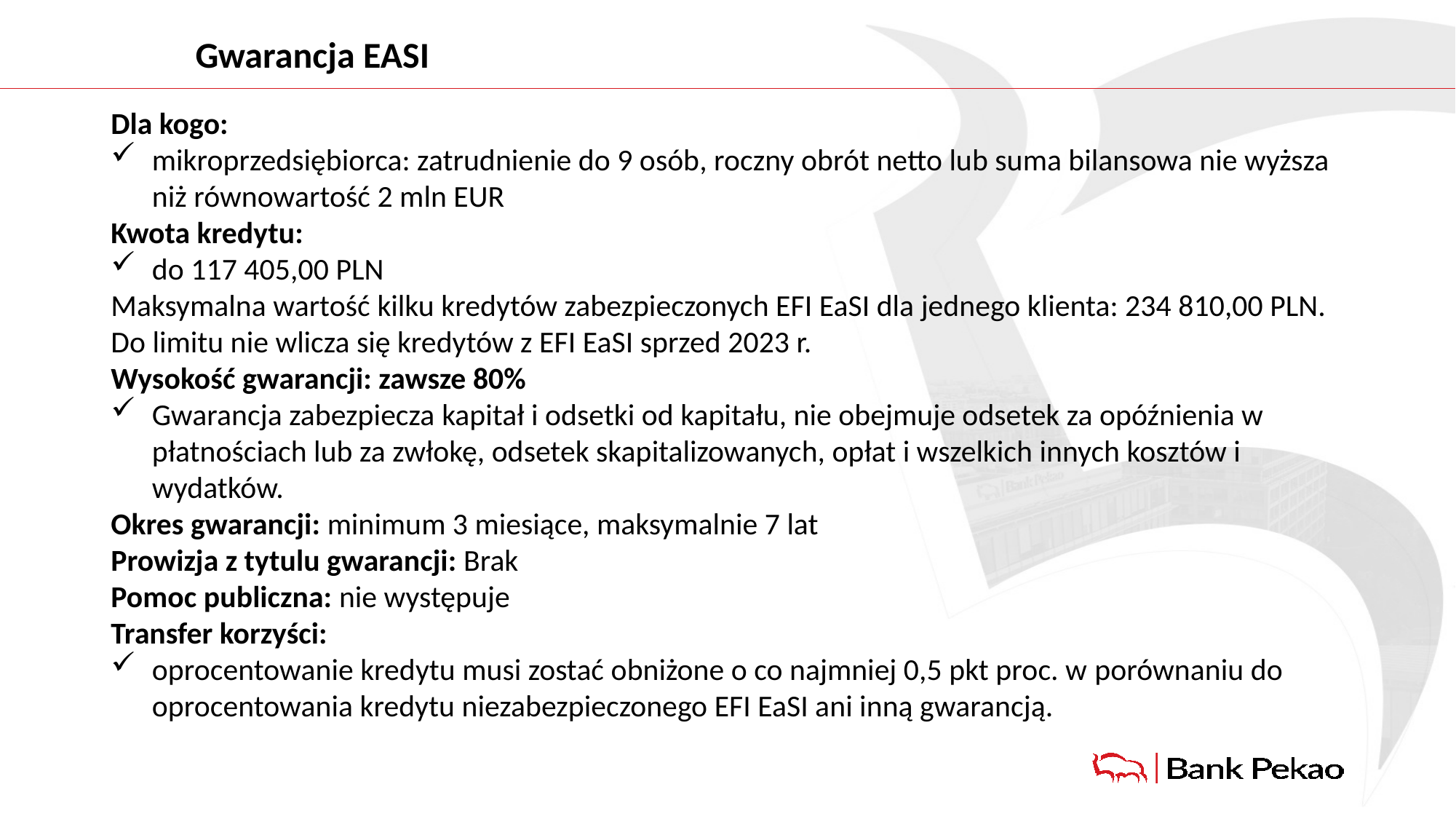

Gwarancja EASI
Dla kogo:
mikroprzedsiębiorca: zatrudnienie do 9 osób, roczny obrót netto lub suma bilansowa nie wyższa niż równowartość 2 mln EUR
Kwota kredytu:
do 117 405,00 PLN
Maksymalna wartość kilku kredytów zabezpieczonych EFI EaSI dla jednego klienta: 234 810,00 PLN. Do limitu nie wlicza się kredytów z EFI EaSI sprzed 2023 r.
Wysokość gwarancji: zawsze 80%
Gwarancja zabezpiecza kapitał i odsetki od kapitału, nie obejmuje odsetek za opóźnienia w płatnościach lub za zwłokę, odsetek skapitalizowanych, opłat i wszelkich innych kosztów i wydatków.
Okres gwarancji: minimum 3 miesiące, maksymalnie 7 lat
Prowizja z tytulu gwarancji: Brak
Pomoc publiczna: nie występuje
Transfer korzyści:
oprocentowanie kredytu musi zostać obniżone o co najmniej 0,5 pkt proc. w porównaniu do oprocentowania kredytu niezabezpieczonego EFI EaSI ani inną gwarancją.